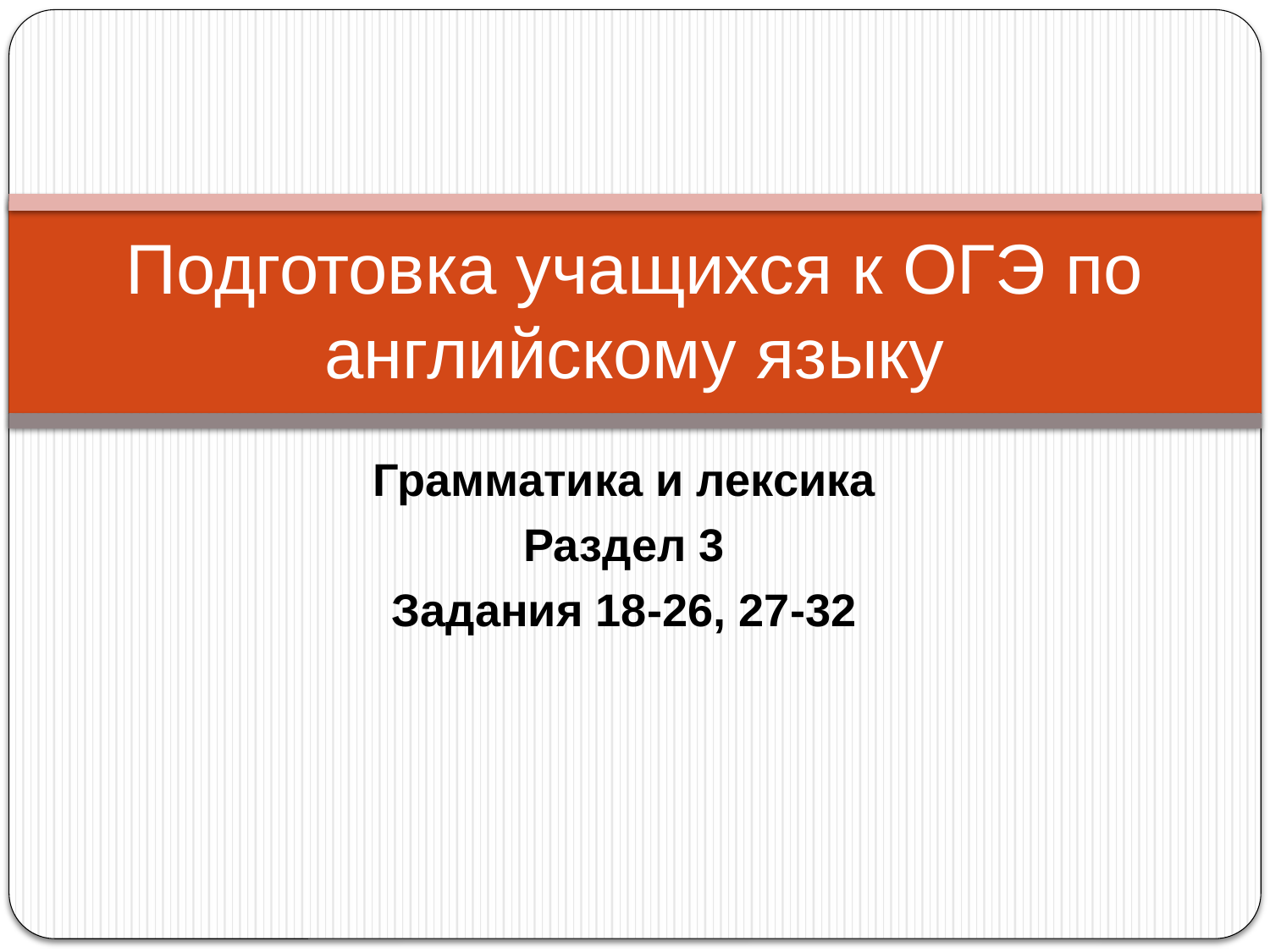

# Подготовка учащихся к ОГЭ по английскому языку
Грамматика и лексика
Раздел 3
Задания 18-26, 27-32